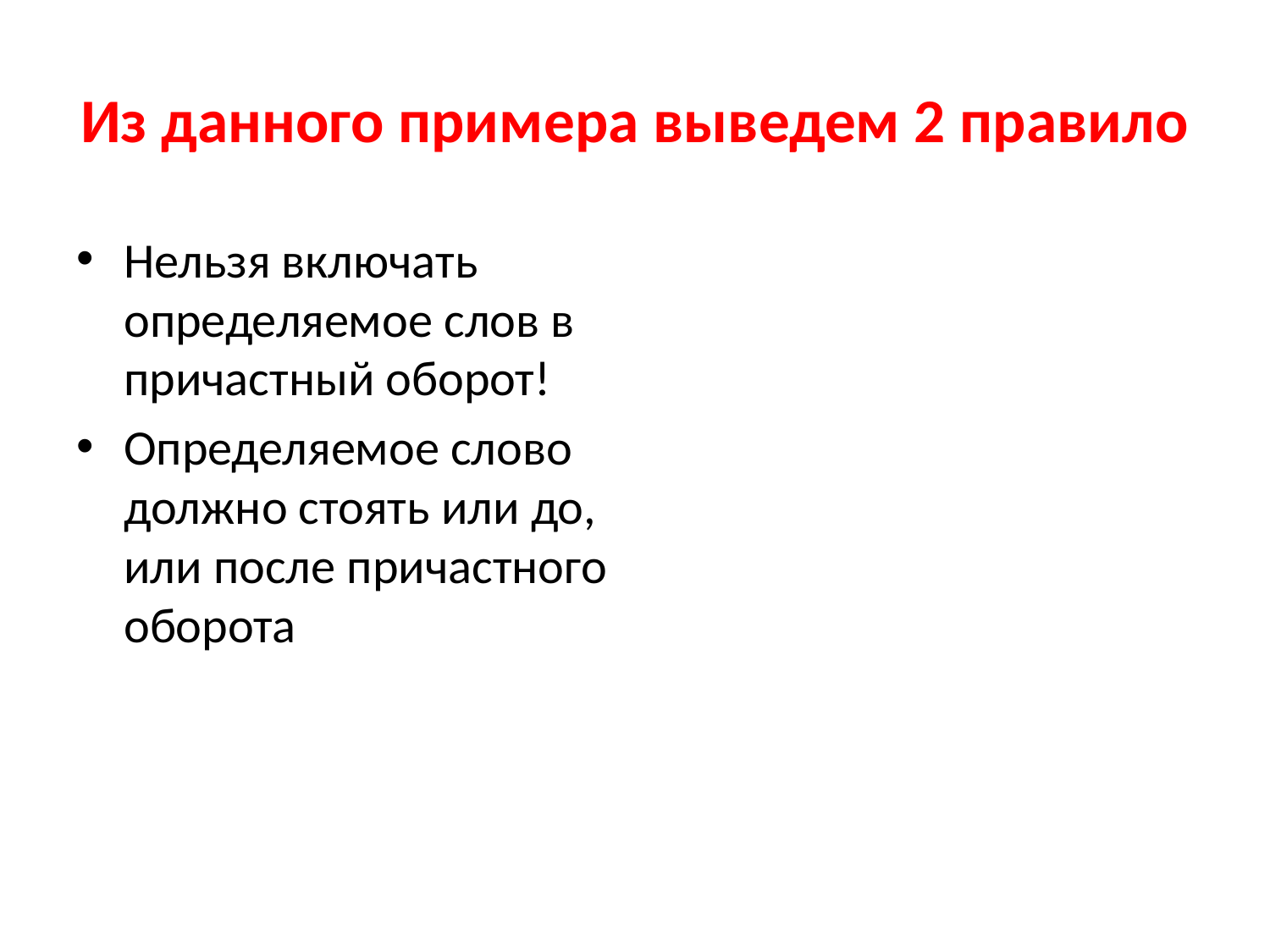

# Из данного примера выведем 2 правило
Нельзя включать определяемое слов в причастный оборот!
Определяемое слово должно стоять или до, или после причастного оборота